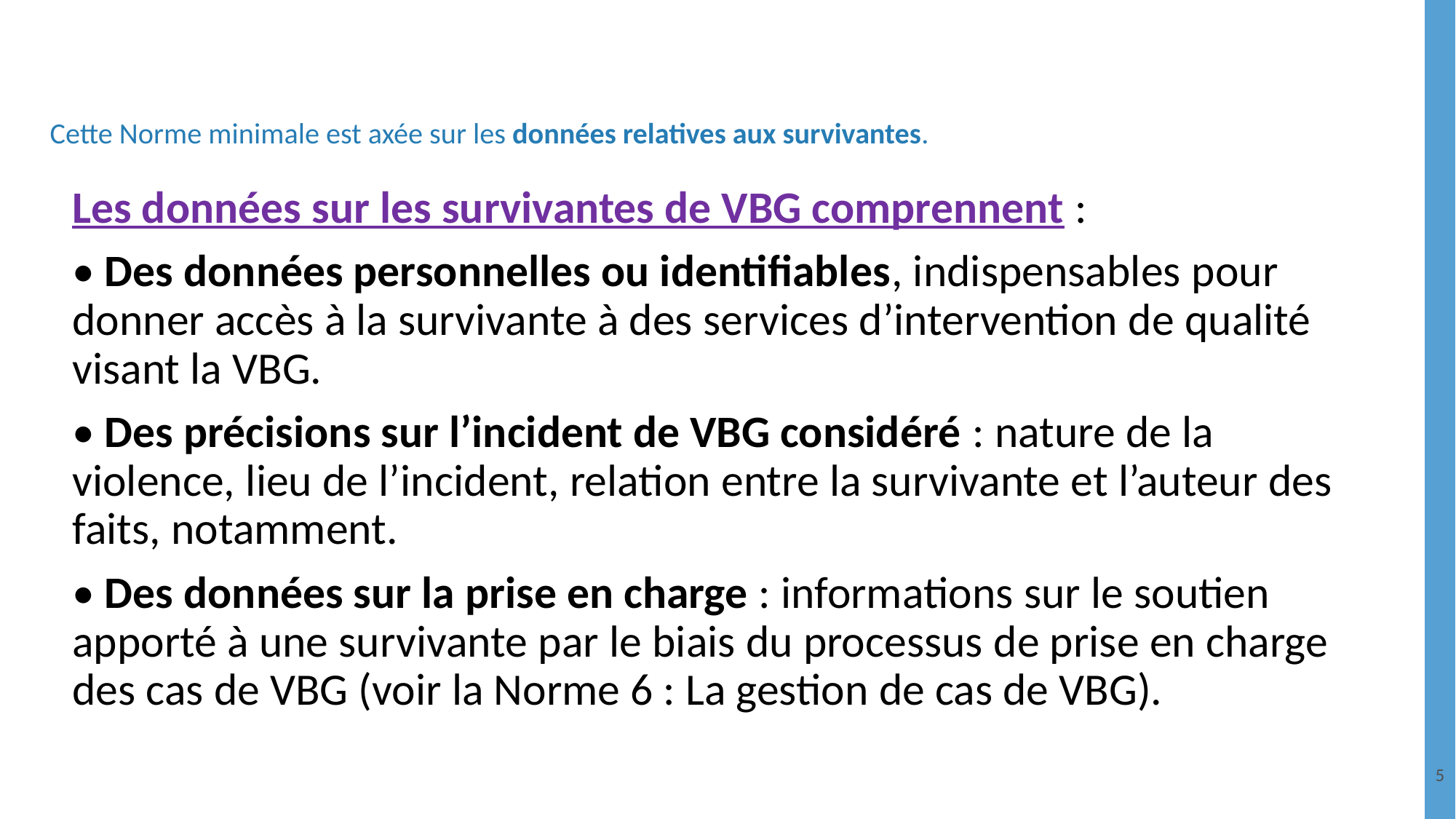

# Cette Norme minimale est axée sur les données relatives aux survivantes.

Les données sur les survivantes de VBG comprennent :
• Des données personnelles ou identifiables, indispensables pour donner accès à la survivante à des services d’intervention de qualité visant la VBG.
• Des précisions sur l’incident de VBG considéré : nature de la violence, lieu de l’incident, relation entre la survivante et l’auteur des faits, notamment.
• Des données sur la prise en charge : informations sur le soutien apporté à une survivante par le biais du processus de prise en charge des cas de VBG (voir la Norme 6 : La gestion de cas de VBG).